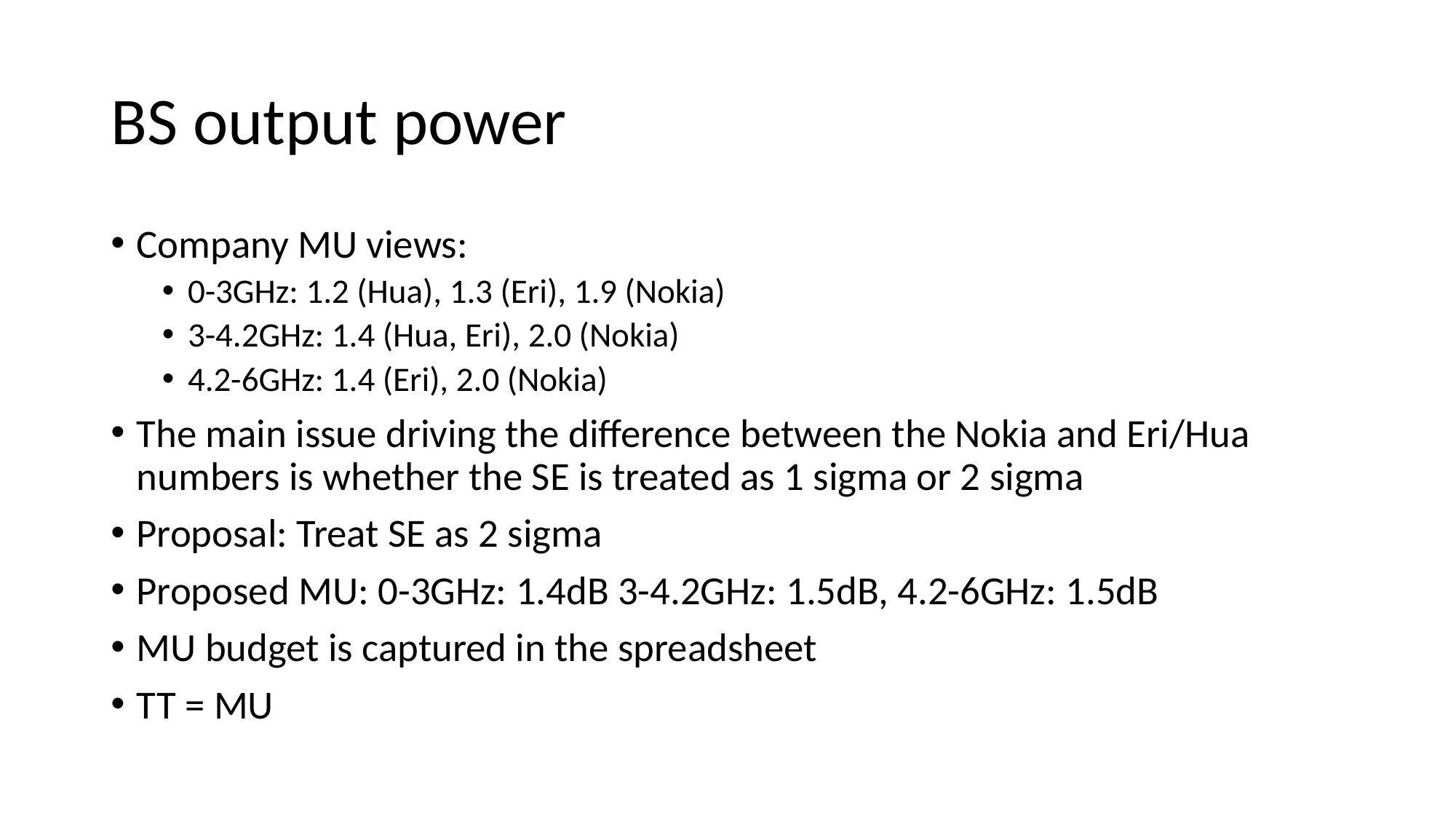

# BS output power
Company MU views:
0-3GHz: 1.2 (Hua), 1.3 (Eri), 1.9 (Nokia)
3-4.2GHz: 1.4 (Hua, Eri), 2.0 (Nokia)
4.2-6GHz: 1.4 (Eri), 2.0 (Nokia)
The main issue driving the difference between the Nokia and Eri/Hua numbers is whether the SE is treated as 1 sigma or 2 sigma
Proposal: Treat SE as 2 sigma
Proposed MU: 0-3GHz: 1.4dB 3-4.2GHz: 1.5dB, 4.2-6GHz: 1.5dB
MU budget is captured in the spreadsheet
TT = MU